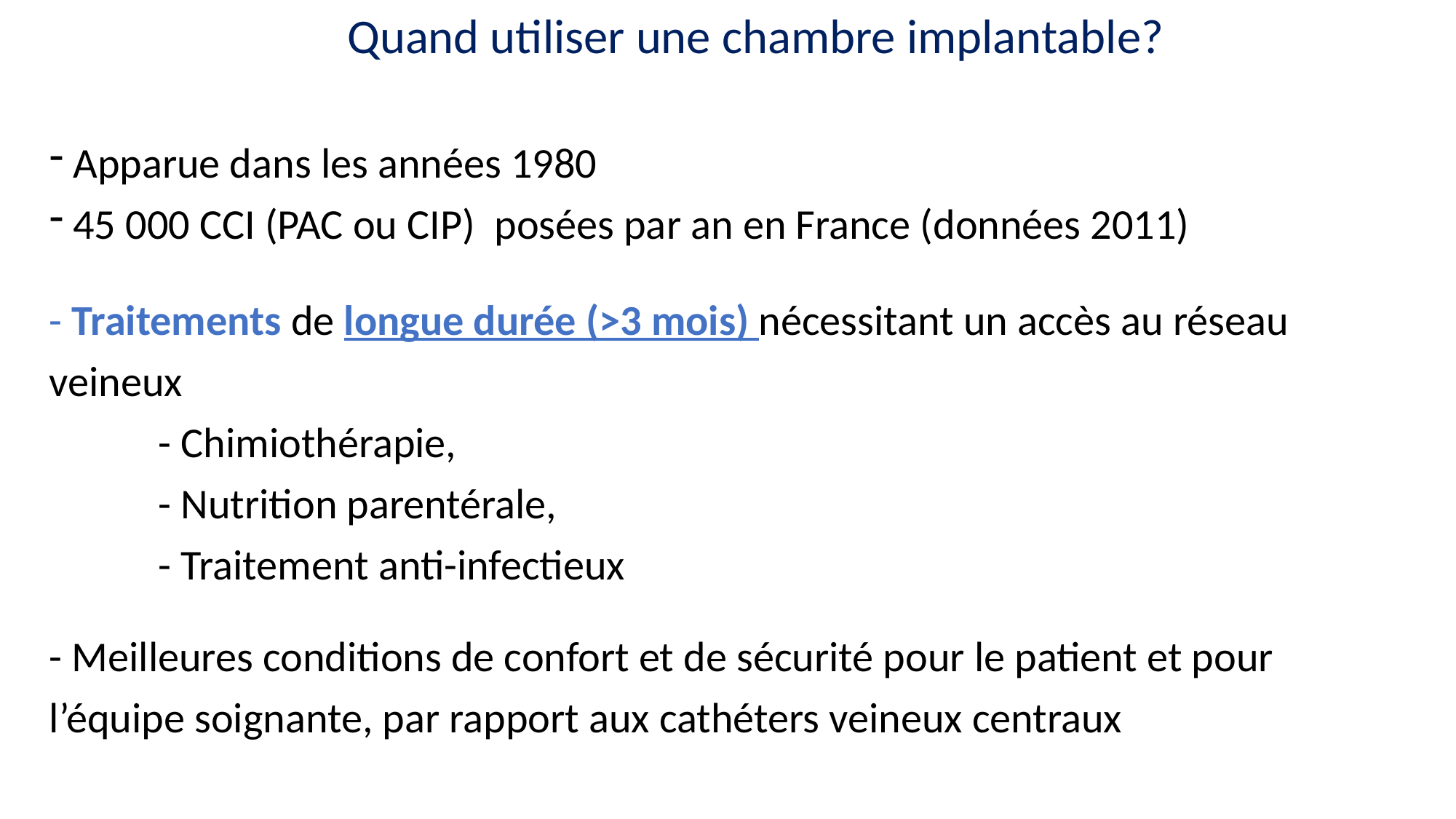

Quand utiliser une chambre implantable?
 Apparue dans les années 1980
 45 000 CCI (PAC ou CIP)  posées par an en France (données 2011)

- Traitements de longue durée (>3 mois) nécessitant un accès au réseau veineux
	- Chimiothérapie,
	- Nutrition parentérale,
	- Traitement anti-infectieux

- Meilleures conditions de confort et de sécurité pour le patient et pour l’équipe soignante, par rapport aux cathéters veineux centraux